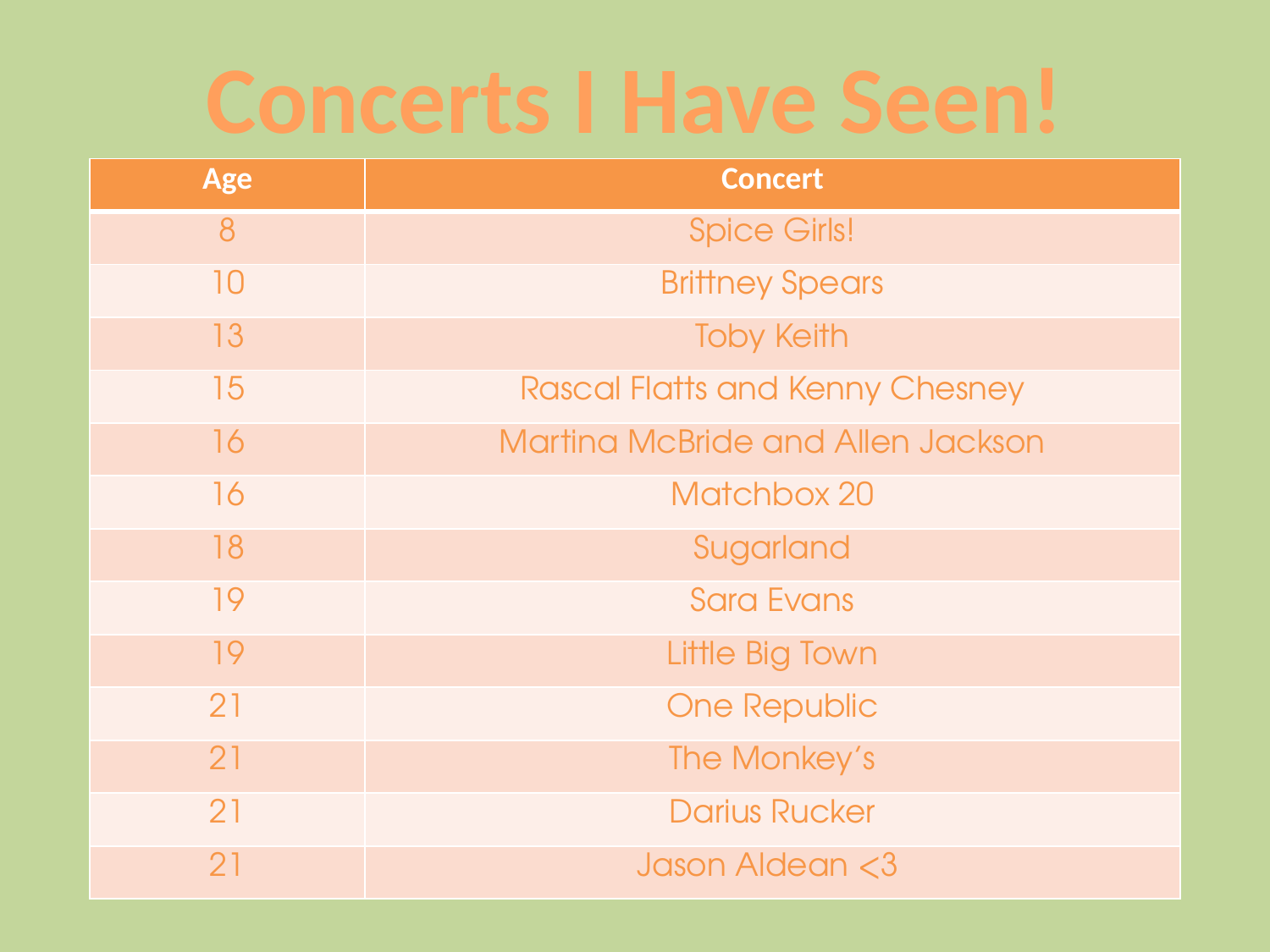

Concerts I Have Seen!
| Age | Concert |
| --- | --- |
| 8 | Spice Girls! |
| 10 | Brittney Spears |
| 13 | Toby Keith |
| 15 | Rascal Flatts and Kenny Chesney |
| 16 | Martina McBride and Allen Jackson |
| 16 | Matchbox 20 |
| 18 | Sugarland |
| 19 | Sara Evans |
| 19 | Little Big Town |
| 21 | One Republic |
| 21 | The Monkey’s |
| 21 | Darius Rucker |
| 21 | Jason Aldean <3 |